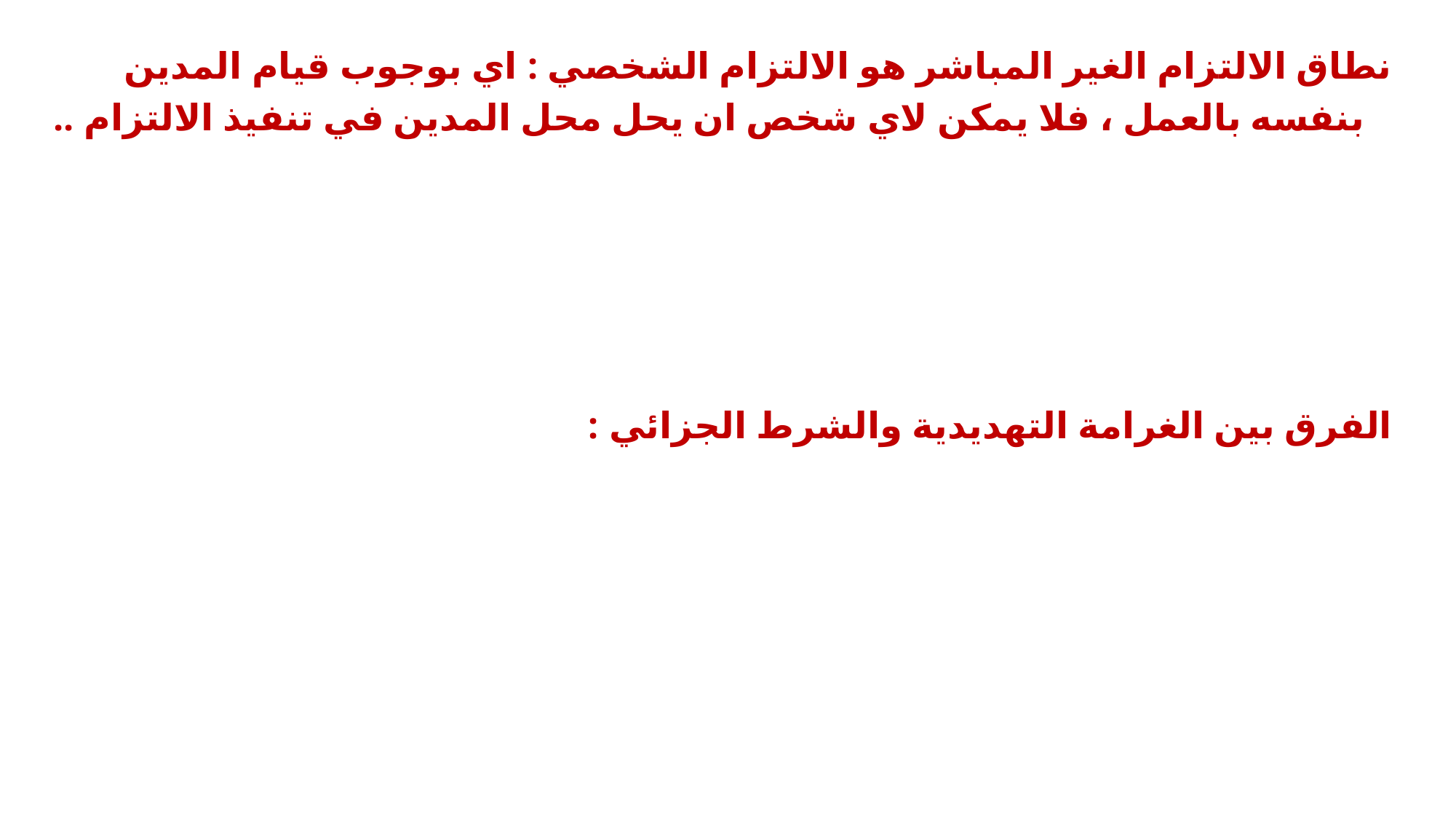

نطاق الالتزام الغير المباشر هو الالتزام الشخصي : اي بوجوب قيام المدين بنفسه بالعمل ، فلا يمكن لاي شخص ان يحل محل المدين في تنفيذ الالتزام ..
الغرامة التهديدية ايضا وسيلة ضغط على المدين ، فاذا اصر المدين على عدم تنفيذ التزامه ، فيكون امام الدائن اقامة دعوى التعويض عن الضرر الذي اصابه من جراء عدم التنفيذ دون الحكم بتنفيذ الغرامة ولا الحصول عليها .

الفرق بين الغرامة التهديدية والشرط الجزائي :
اولا : الشرط الجزائي افضل واقوى لانه ينفذ على عكس الغرامة لا تنفذ ، بل هي دليل على تقصير المدين وامتناعه ومماطلته .
ثانيا الغرامة يحتاج ان تعنت المدين بعد التنفيذ الى اقامة دعوى اخرى للمطالبة بالتعويض عن الضرر اللاحق بالدائن نتيجة عدم التنفيذ ، اما الشرط الجزائي فينفذ .
ثالثا : الغرامة التهديدية مصدرها النظام ، اما الشرط الجزائي فمصدره الاتفاق للطرفين .
حبس المدين لا يؤثر على سقوط الدين الذي بذمته للدائن ، لان الدين لا يسقط الا بالابراء او التسوية مع الدائن .